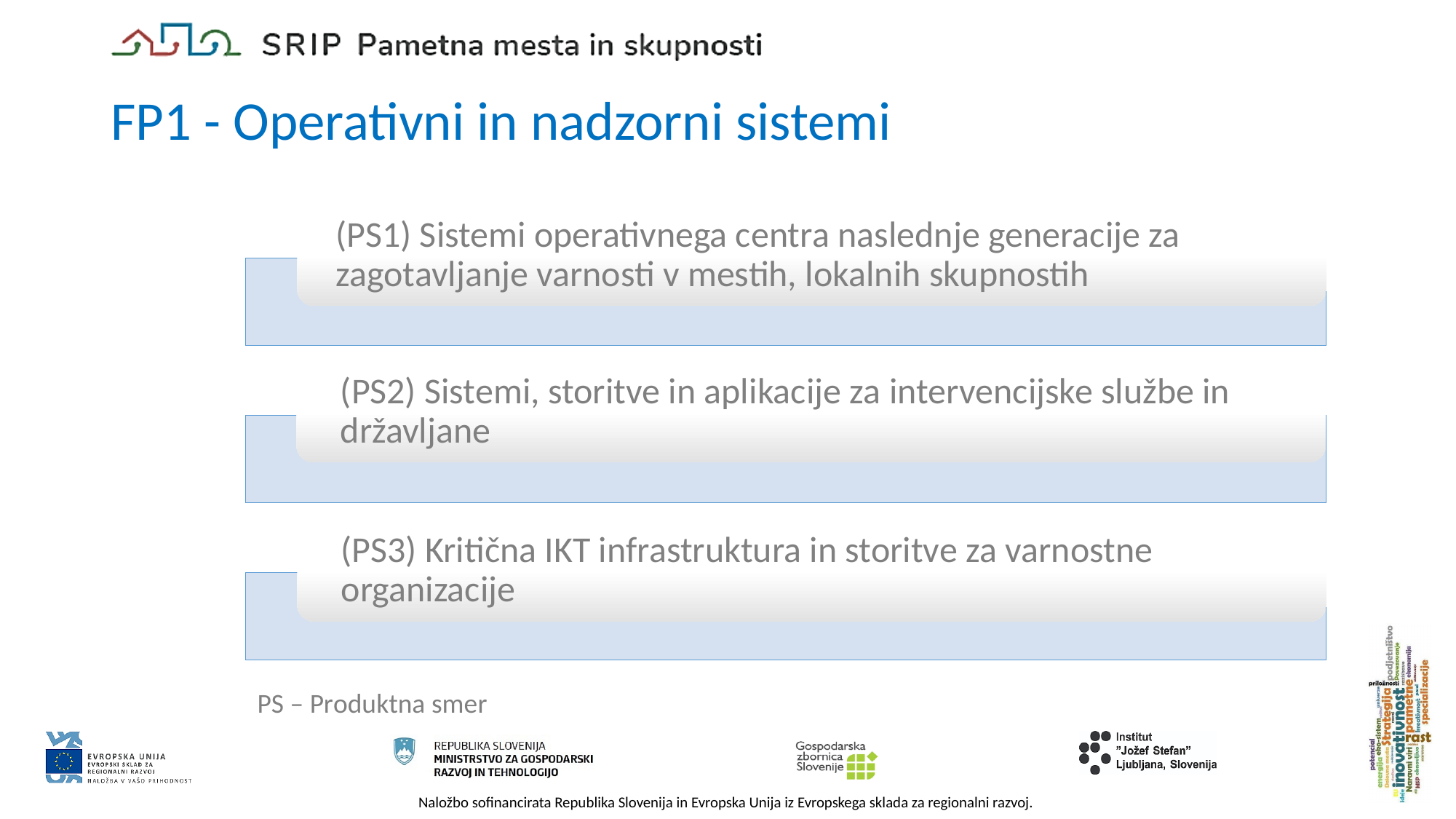

# FP1 - Operativni in nadzorni sistemi
(PS1) Sistemi operativnega centra naslednje generacije za zagotavljanje varnosti v mestih, lokalnih skupnostih
(PS2) Sistemi, storitve in aplikacije za intervencijske službe in državljane
(PS3) Kritična IKT infrastruktura in storitve za varnostne organizacije
PS – Produktna smer